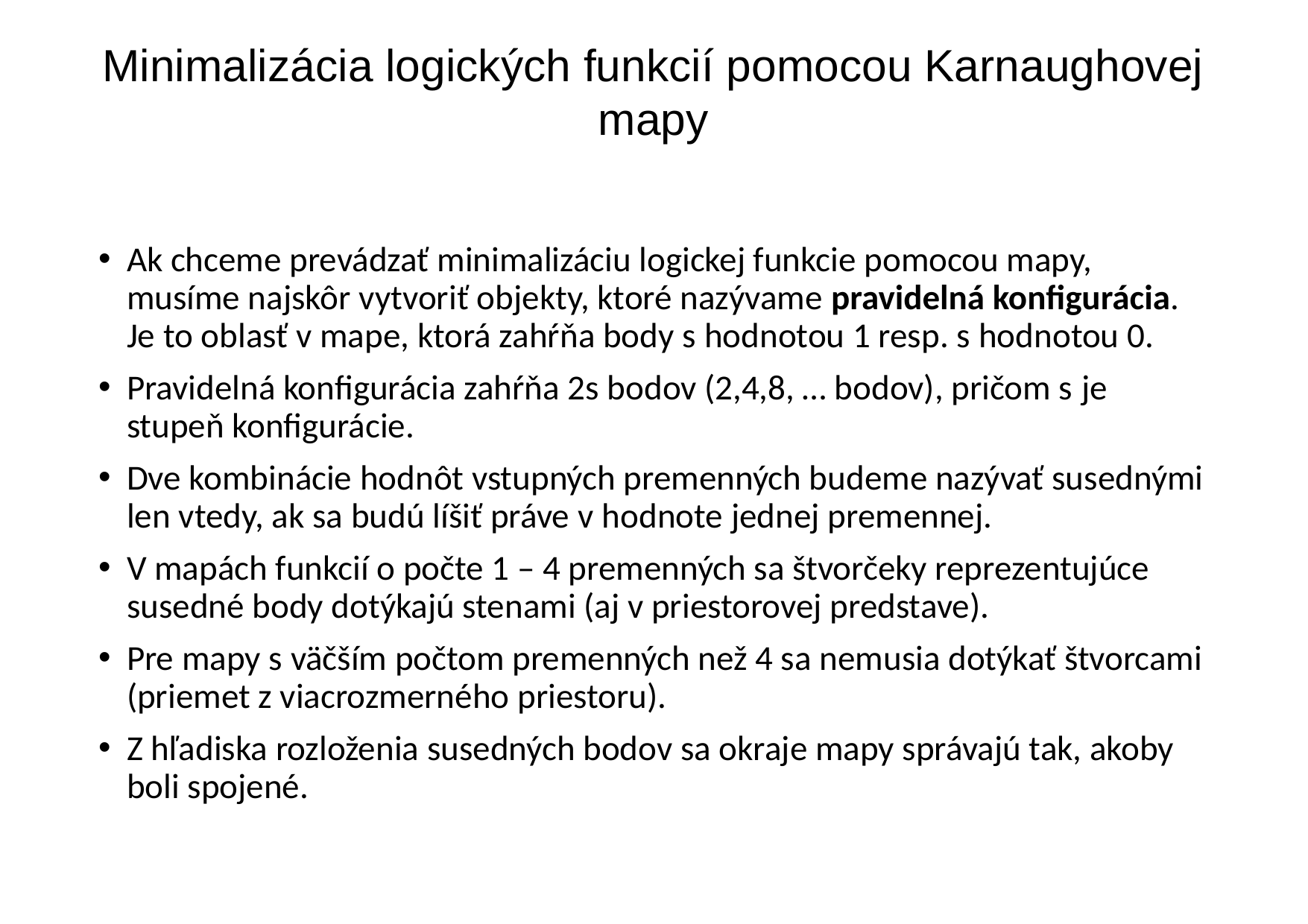

# Minimalizácia logických funkcií pomocou Karnaughovej mapy
Ak chceme prevádzať minimalizáciu logickej funkcie pomocou mapy, musíme najskôr vytvoriť objekty, ktoré nazývame pravidelná konfigurácia. Je to oblasť v mape, ktorá zahŕňa body s hodnotou 1 resp. s hodnotou 0.
Pravidelná konfigurácia zahŕňa 2s bodov (2,4,8, … bodov), pričom s je stupeň konfigurácie.
Dve kombinácie hodnôt vstupných premenných budeme nazývať susednými len vtedy, ak sa budú líšiť práve v hodnote jednej premennej.
V mapách funkcií o počte 1 – 4 premenných sa štvorčeky reprezentujúce susedné body dotýkajú stenami (aj v priestorovej predstave).
Pre mapy s väčším počtom premenných než 4 sa nemusia dotýkať štvorcami (priemet z viacrozmerného priestoru).
Z hľadiska rozloženia susedných bodov sa okraje mapy správajú tak, akoby boli spojené.